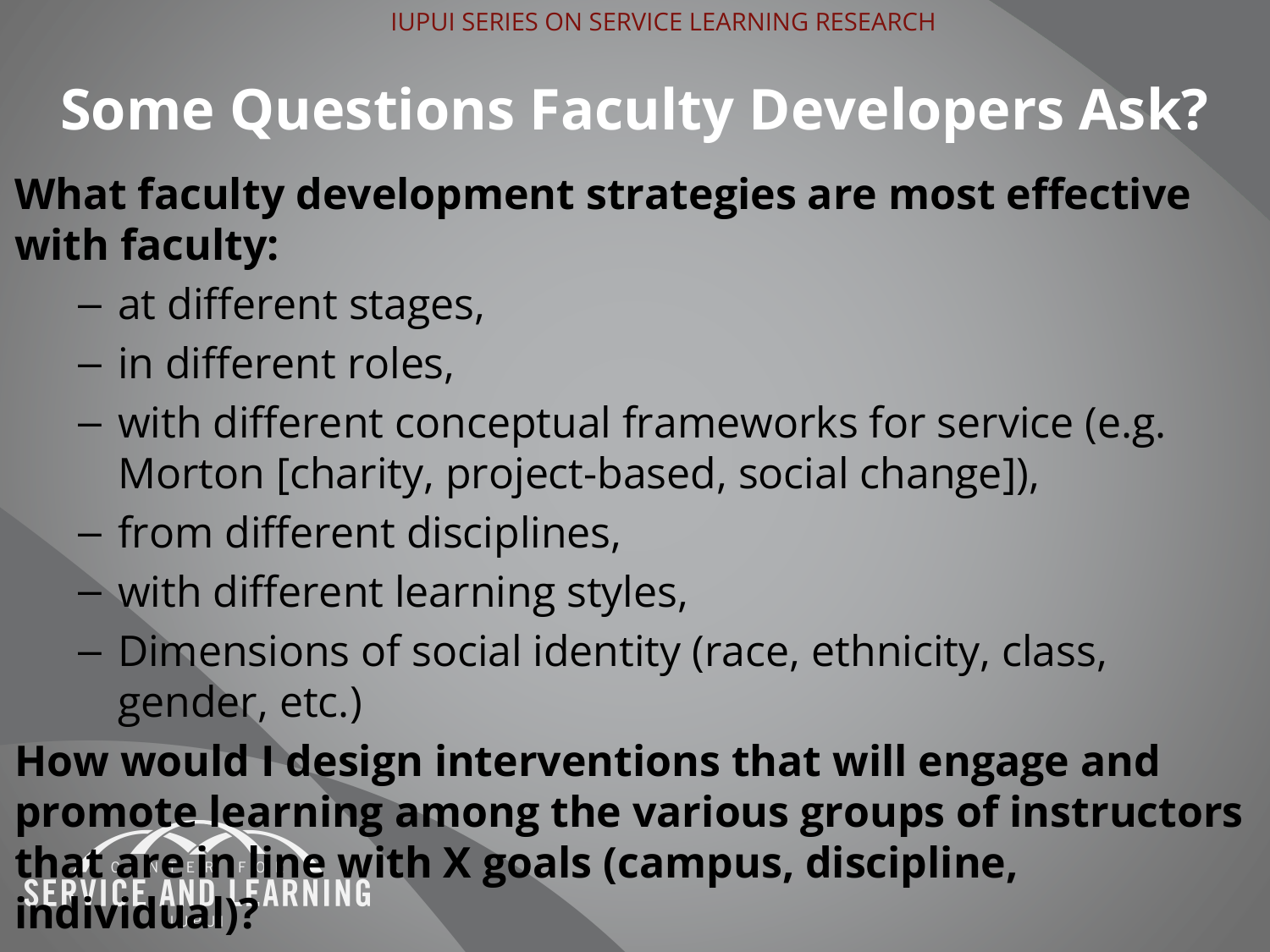

IUPUI SERIES ON SERVICE LEARNING RESEARCH
# Some Questions Faculty Developers Ask?
What faculty development strategies are most effective with faculty:
at different stages,
in different roles,
with different conceptual frameworks for service (e.g. Morton [charity, project-based, social change]),
from different disciplines,
with different learning styles,
Dimensions of social identity (race, ethnicity, class, gender, etc.)
How would I design interventions that will engage and promote learning among the various groups of instructors that are in line with X goals (campus, discipline, individual)?